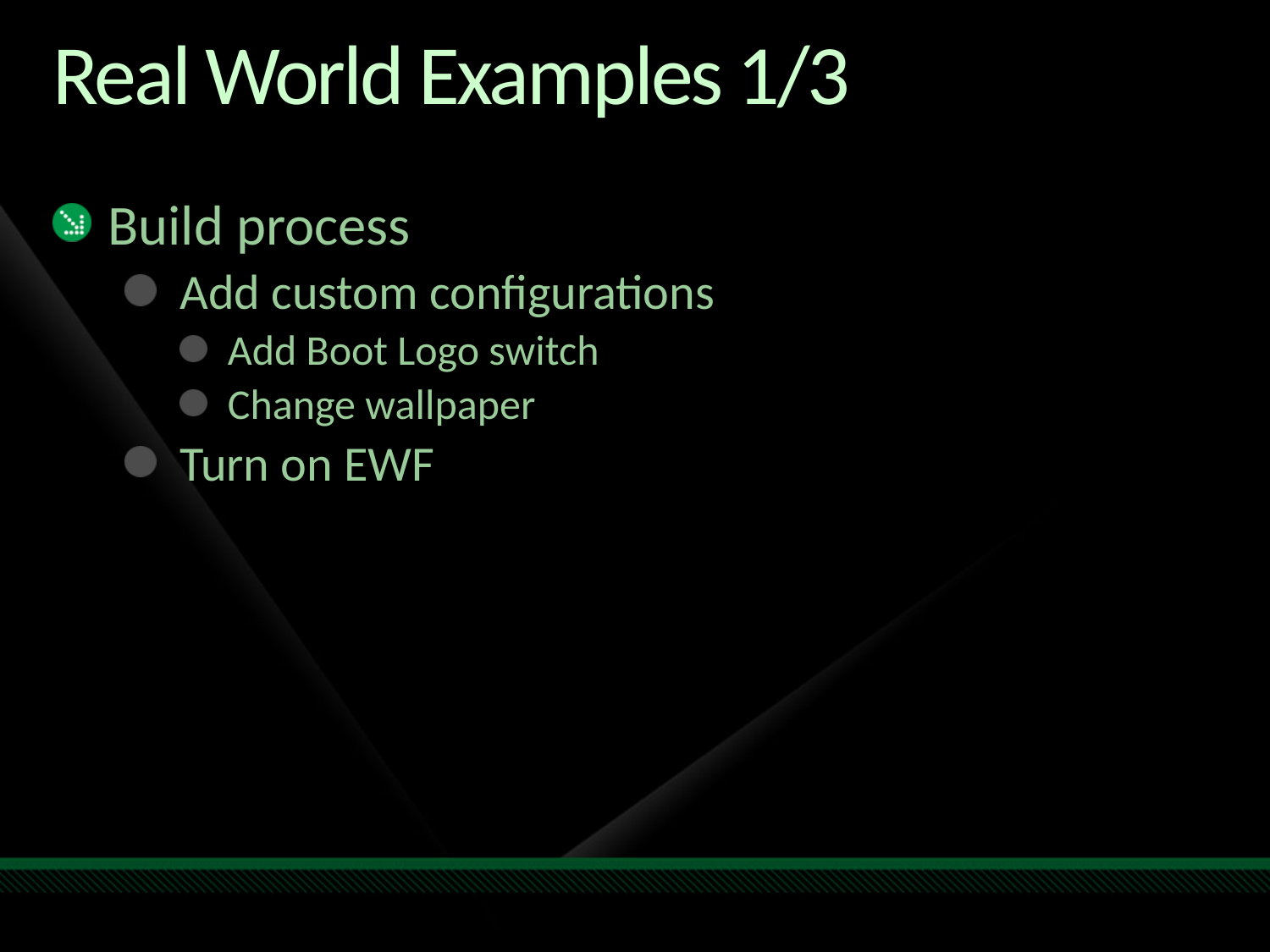

# Real World Examples 1/3
Build process
Add custom configurations
Add Boot Logo switch
Change wallpaper
Turn on EWF